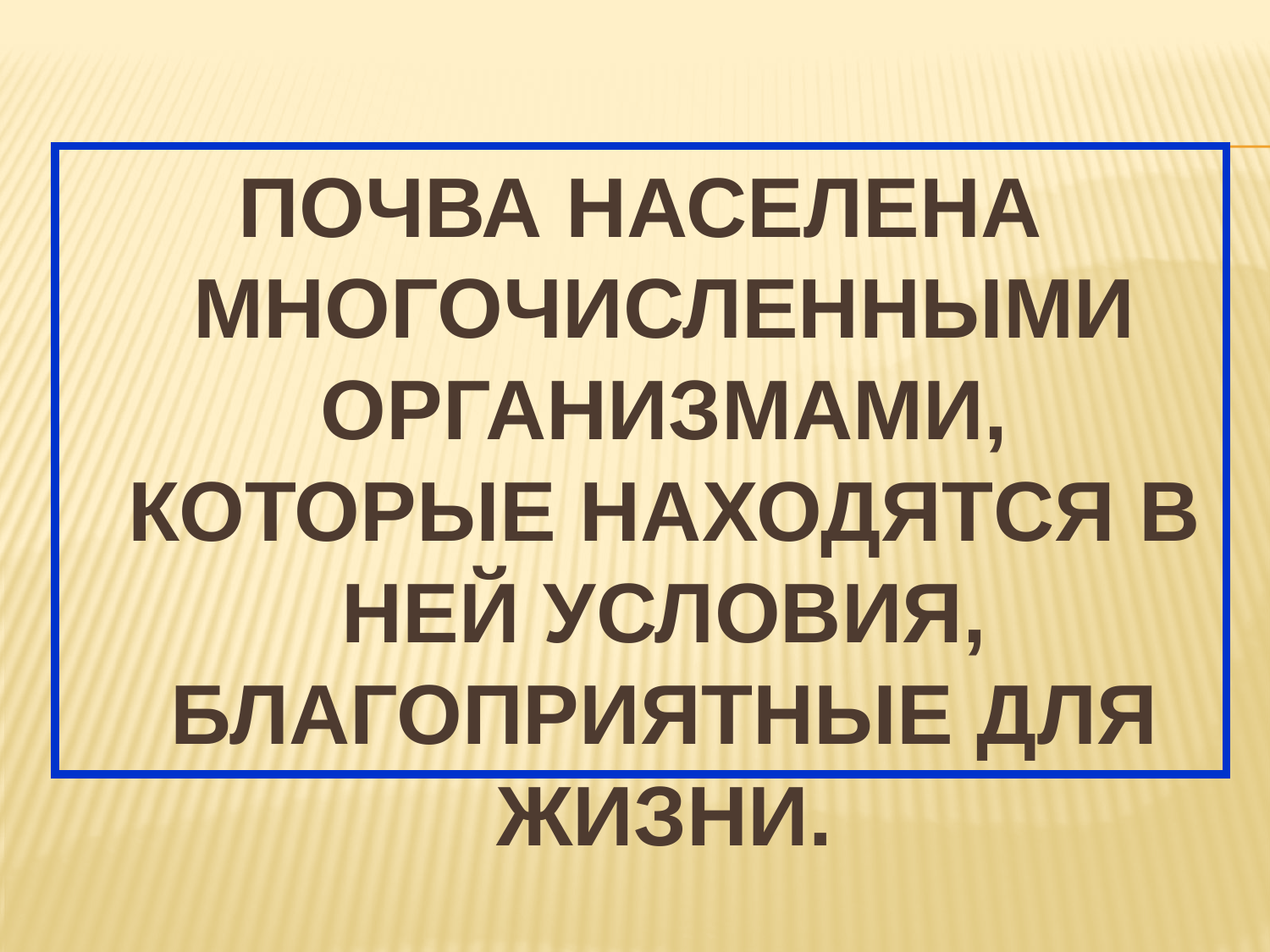

ПОЧВА НАСЕЛЕНА МНОГОЧИСЛЕННЫМИ ОРГАНИЗМАМИ, КОТОРЫЕ НАХОДЯТСЯ В НЕЙ УСЛОВИЯ, БЛАГОПРИЯТНЫЕ ДЛЯ ЖИЗНИ.